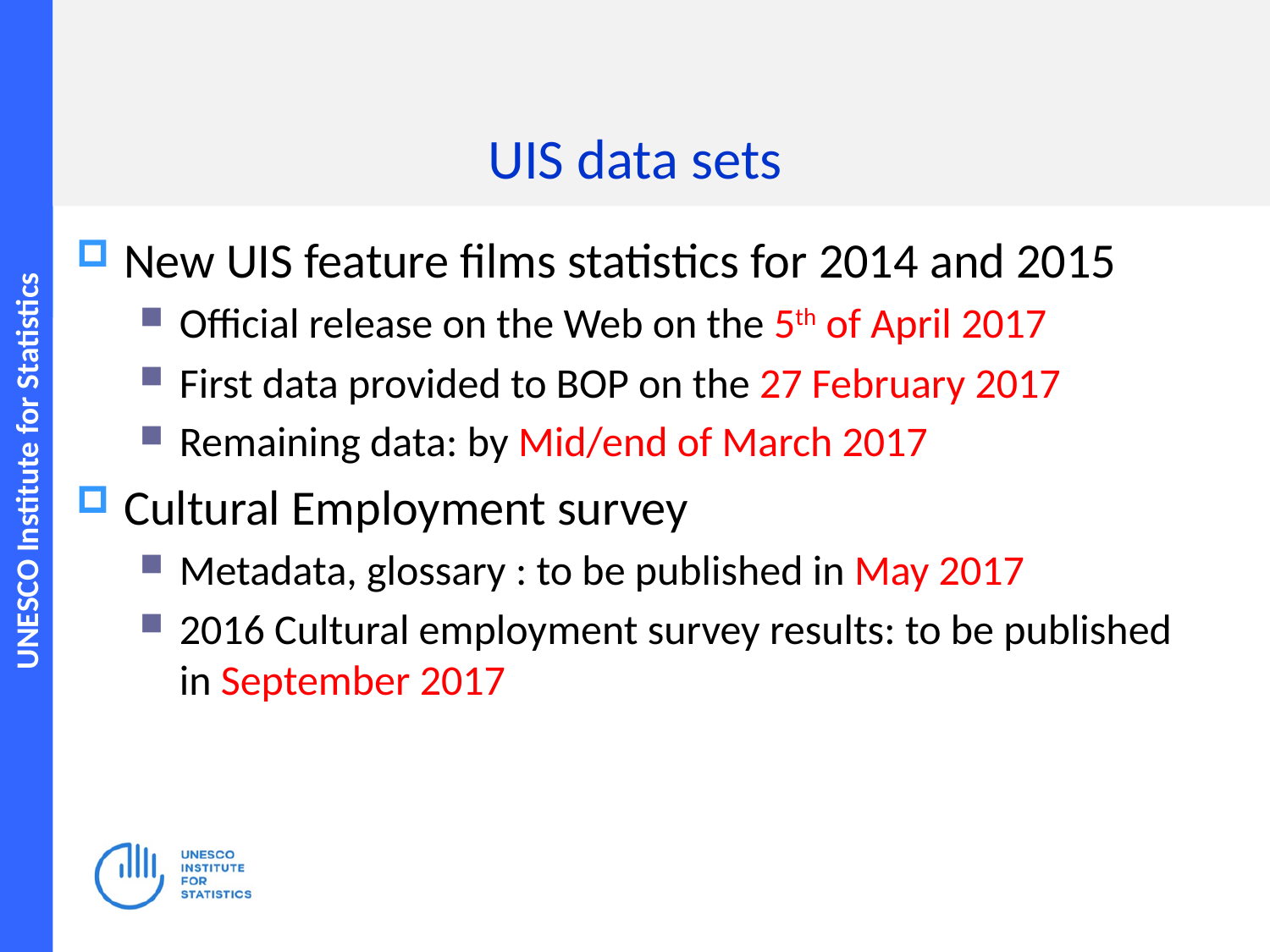

# UIS data sets
New UIS feature films statistics for 2014 and 2015
Official release on the Web on the 5th of April 2017
First data provided to BOP on the 27 February 2017
Remaining data: by Mid/end of March 2017
Cultural Employment survey
Metadata, glossary : to be published in May 2017
2016 Cultural employment survey results: to be published in September 2017